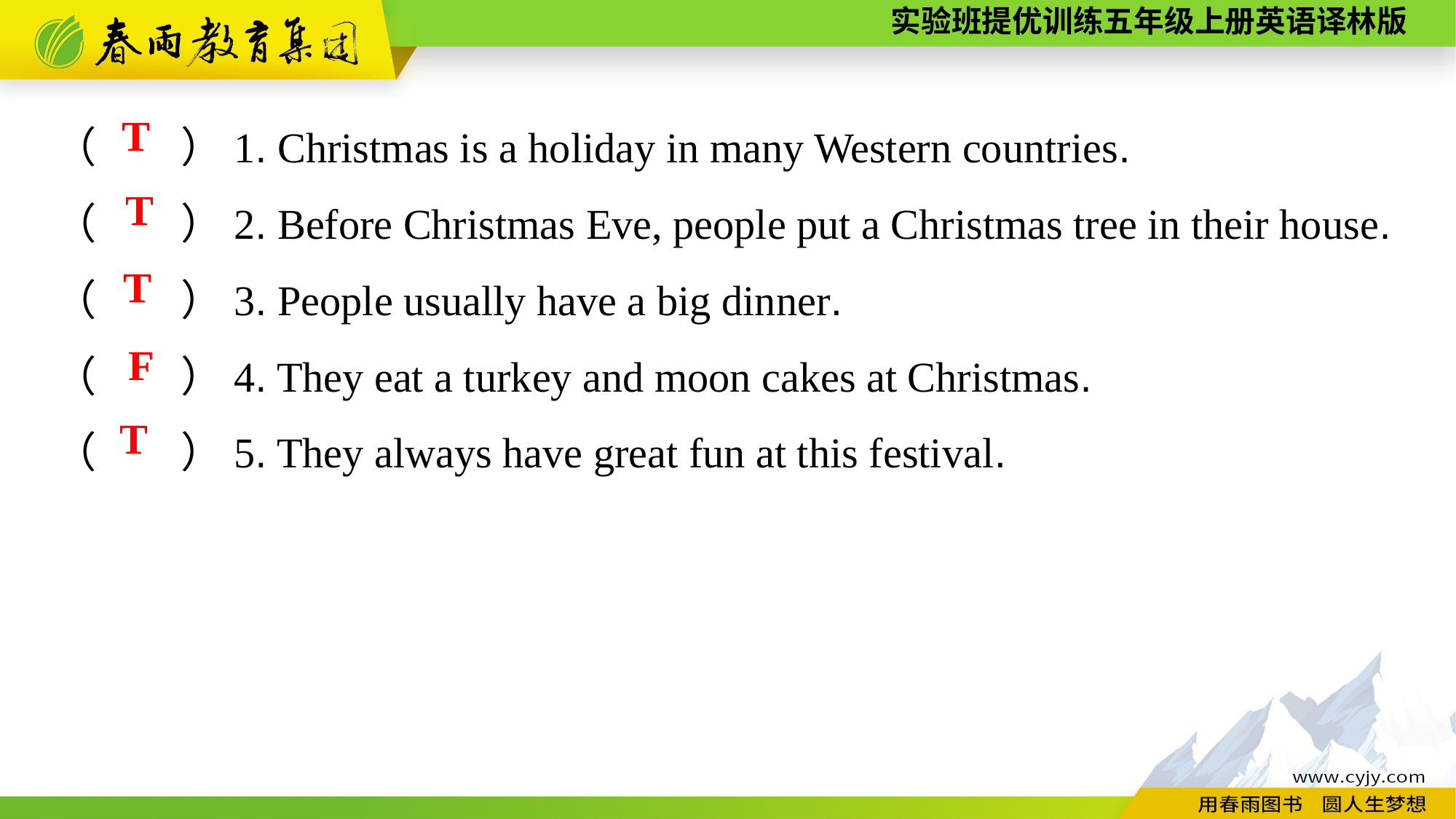

（　　）1. Christmas is a holiday in many Western countries.
（　　）2. Before Christmas Eve, people put a Christmas tree in their house.
（　　）3. People usually have a big dinner.
（　　）4. They eat a turkey and moon cakes at Christmas.
（　　）5. They always have great fun at this festival.
T
T
T
F
T